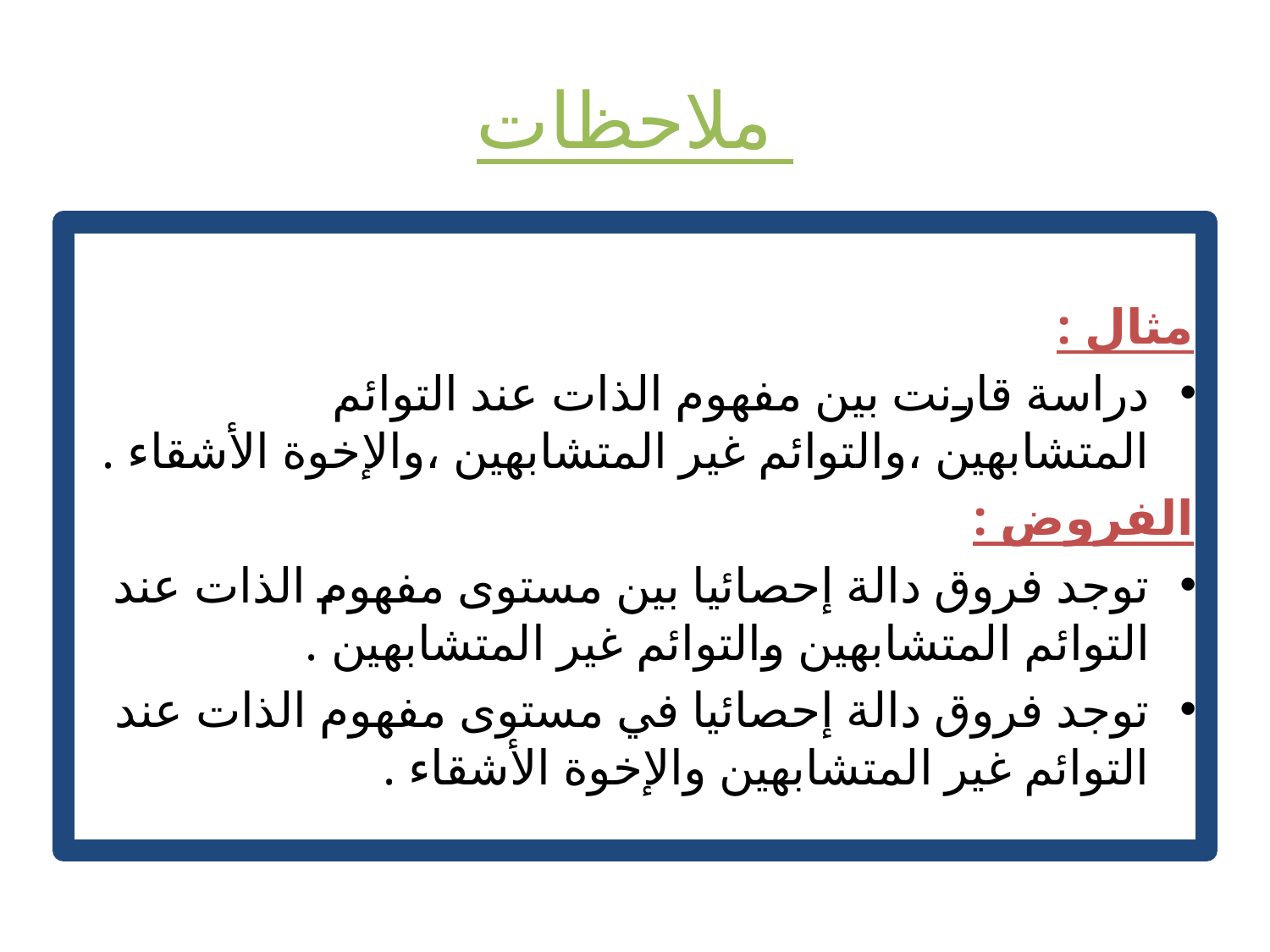

# ملاحظات

مثال :
دراسة قارنت بين مفهوم الذات عند التوائم المتشابهين ،والتوائم غير المتشابهين ،والإخوة الأشقاء .
الفروض :
توجد فروق دالة إحصائيا بين مستوى مفهوم الذات عند التوائم المتشابهين والتوائم غير المتشابهين .
توجد فروق دالة إحصائيا في مستوى مفهوم الذات عند التوائم غير المتشابهين والإخوة الأشقاء .